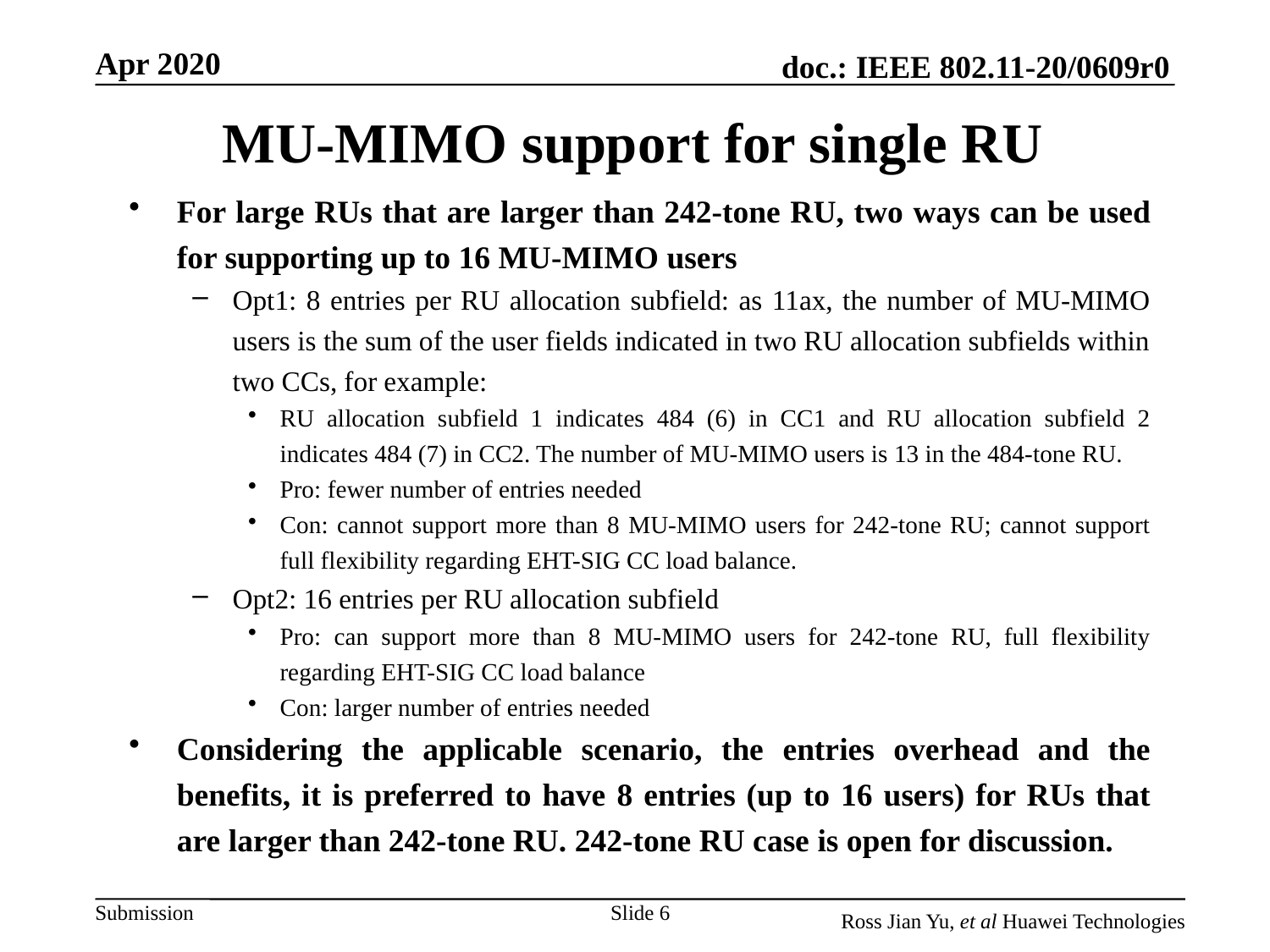

# MU-MIMO support for single RU
For large RUs that are larger than 242-tone RU, two ways can be used for supporting up to 16 MU-MIMO users
Opt1: 8 entries per RU allocation subfield: as 11ax, the number of MU-MIMO users is the sum of the user fields indicated in two RU allocation subfields within two CCs, for example:
RU allocation subfield 1 indicates 484 (6) in CC1 and RU allocation subfield 2 indicates 484 (7) in CC2. The number of MU-MIMO users is 13 in the 484-tone RU.
Pro: fewer number of entries needed
Con: cannot support more than 8 MU-MIMO users for 242-tone RU; cannot support full flexibility regarding EHT-SIG CC load balance.
Opt2: 16 entries per RU allocation subfield
Pro: can support more than 8 MU-MIMO users for 242-tone RU, full flexibility regarding EHT-SIG CC load balance
Con: larger number of entries needed
Considering the applicable scenario, the entries overhead and the benefits, it is preferred to have 8 entries (up to 16 users) for RUs that are larger than 242-tone RU. 242-tone RU case is open for discussion.
Slide 6